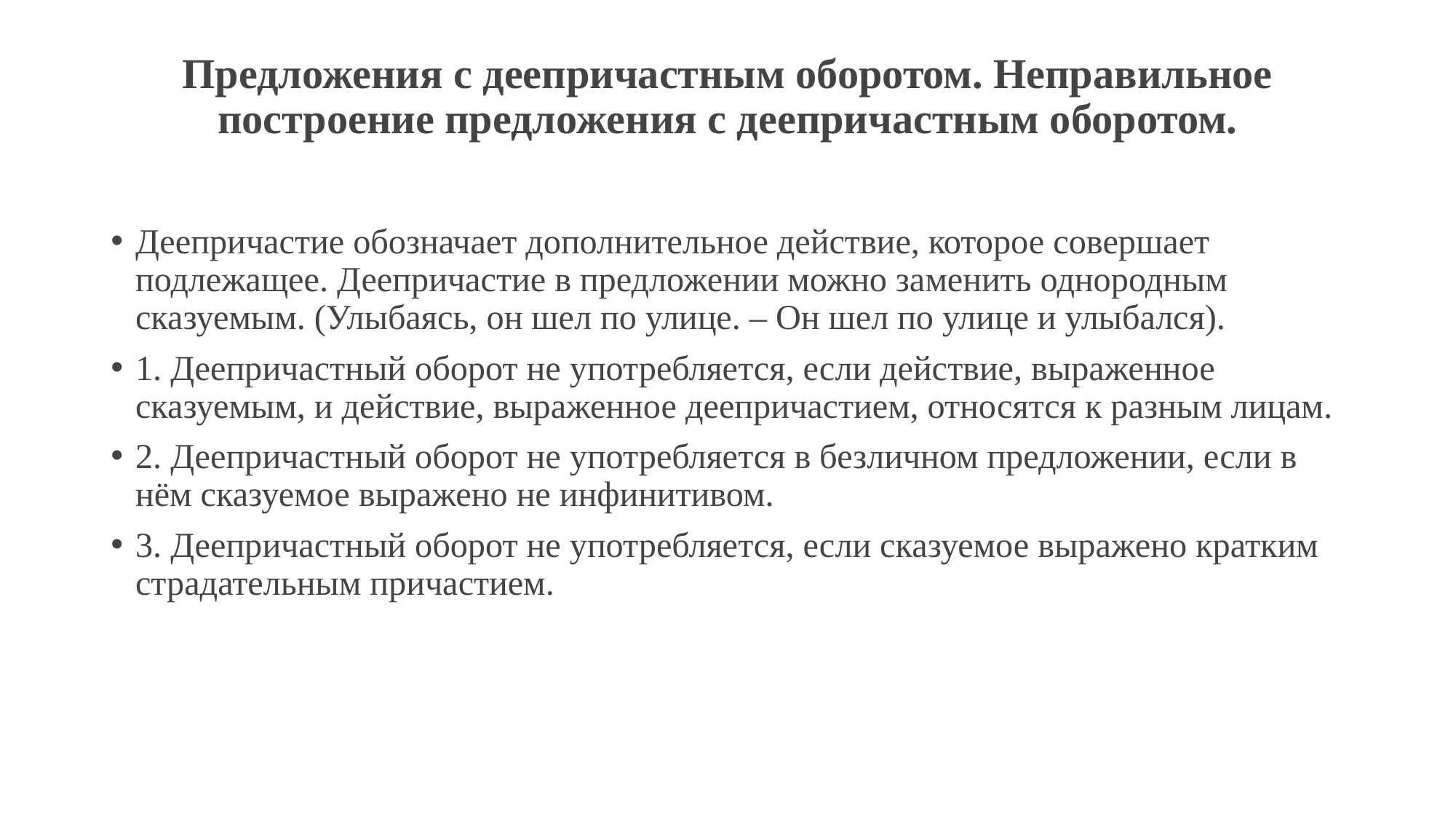

# Предложения с деепричастным оборотом. Неправильное построение предложения с деепричастным оборотом.
Деепричастие обозначает дополнительное действие, которое совершает подлежащее. Деепричастие в предложении можно заменить однородным сказуемым. (Улыбаясь, он шел по улице. – Он шел по улице и улыбался).
1. Деепричастный оборот не употребляется, если действие, выраженное сказуемым, и действие, выраженное деепричастием, относятся к разным лицам.
2. Деепричастный оборот не употребляется в безличном предложении, если в нём сказуемое выражено не инфинитивом.
3. Деепричастный оборот не употребляется, если сказуемое выражено кратким страдательным причастием.